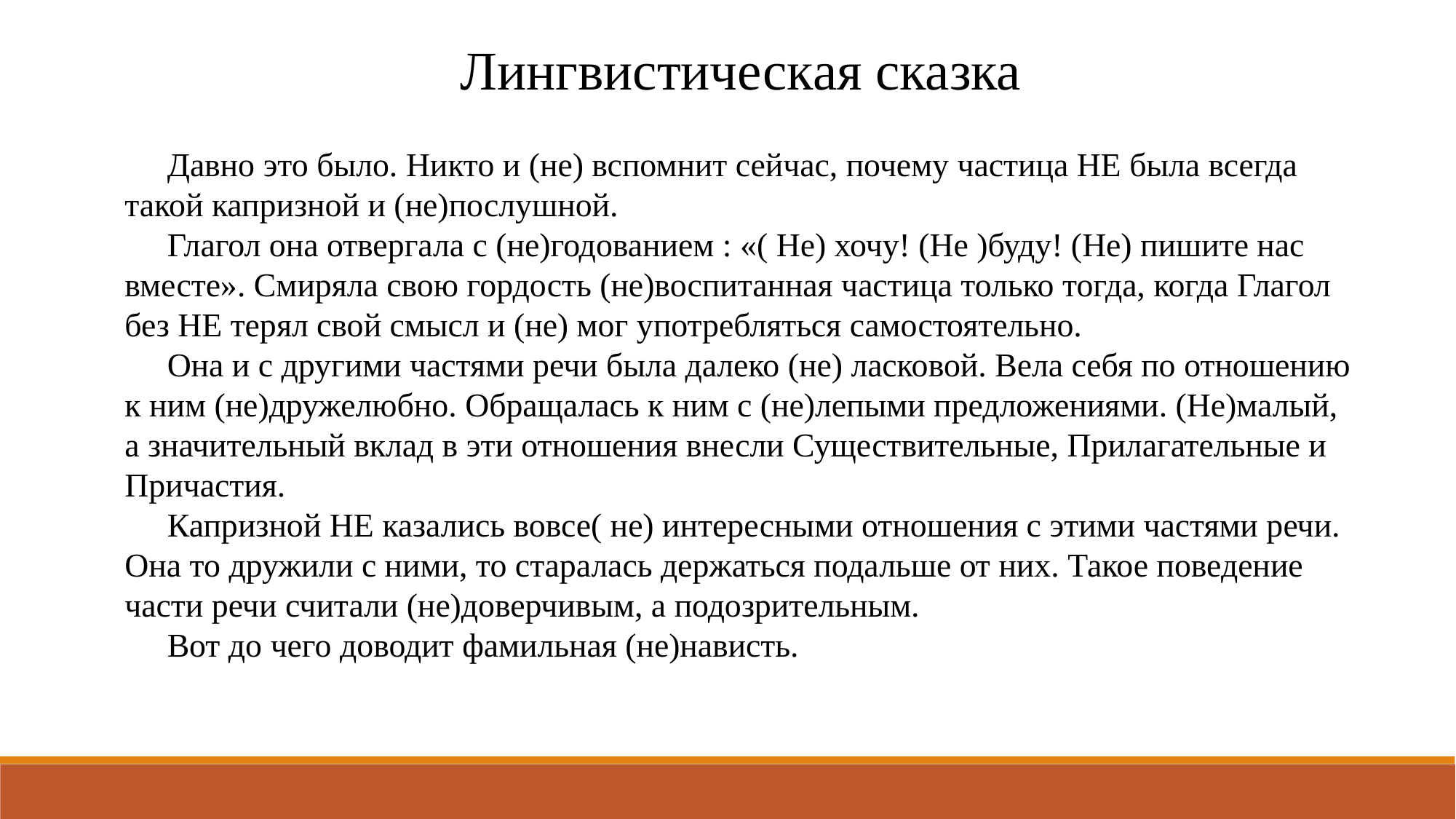

Лингвистическая сказка
Давно это было. Никто и (не) вспомнит сейчас, почему частица НЕ была всегда такой капризной и (не)послушной.
Глагол она отвергала с (не)годованием : «( Не) хочу! (Не )буду! (Не) пишите нас вместе». Смиряла свою гордость (не)воспитанная частица только тогда, когда Глагол без НЕ терял свой смысл и (не) мог употребляться самостоятельно.
Она и с другими частями речи была далеко (не) ласковой. Вела себя по отношению к ним (не)дружелюбно. Обращалась к ним с (не)лепыми предложениями. (Не)малый, а значительный вклад в эти отношения внесли Существительные, Прилагательные и Причастия.
Капризной НЕ казались вовсе( не) интересными отношения с этими частями речи. Она то дружили с ними, то старалась держаться подальше от них. Такое поведение части речи считали (не)доверчивым, а подозрительным.
Вот до чего доводит фамильная (не)нависть.